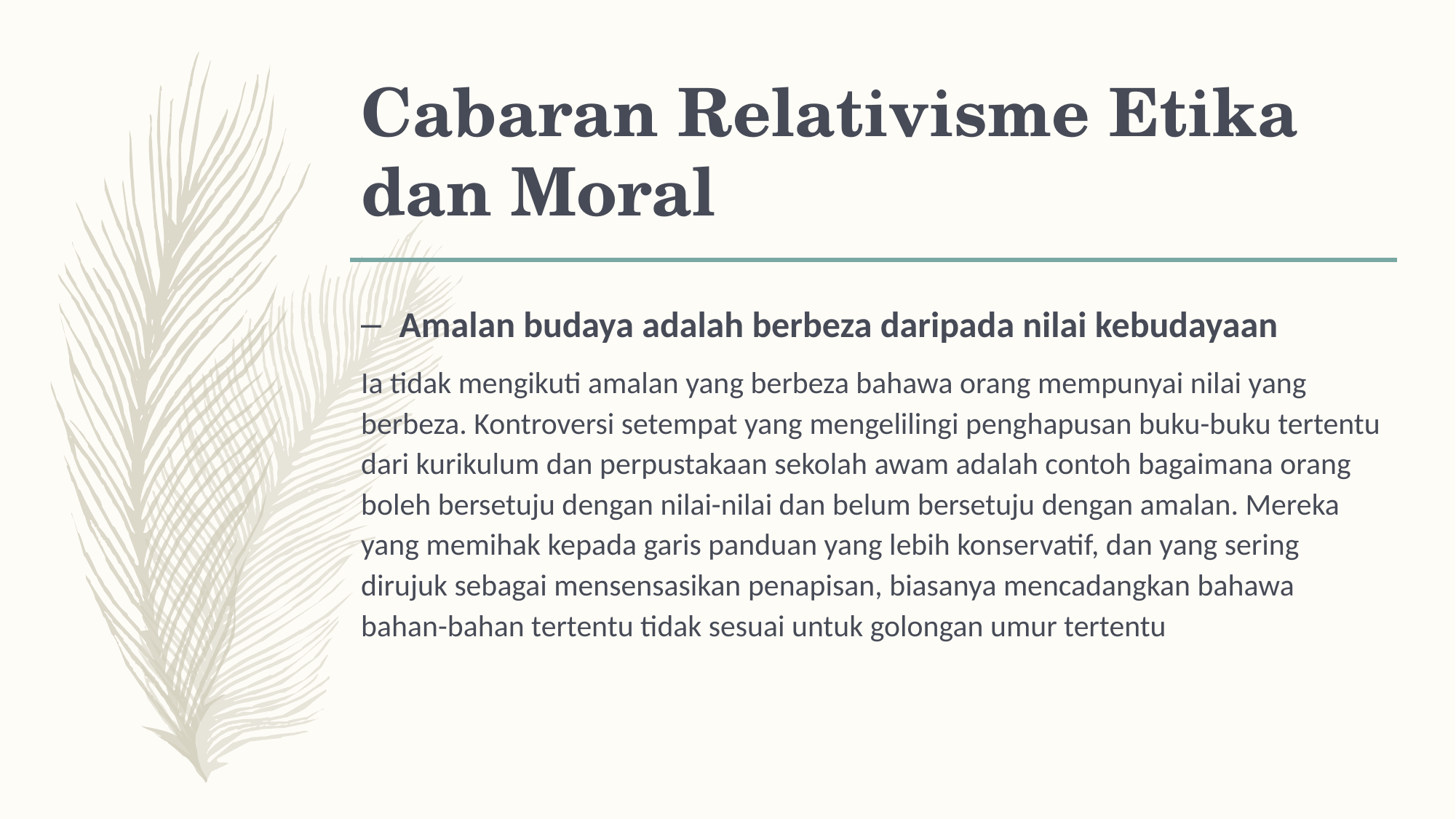

# Cabaran Relativisme Etika dan Moral
Amalan budaya adalah berbeza daripada nilai kebudayaan
Ia tidak mengikuti amalan yang berbeza bahawa orang mempunyai nilai yang berbeza. Kontroversi setempat yang mengelilingi penghapusan buku-buku tertentu dari kurikulum dan perpustakaan sekolah awam adalah contoh bagaimana orang boleh bersetuju dengan nilai-nilai dan belum bersetuju dengan amalan. Mereka yang memihak kepada garis panduan yang lebih konservatif, dan yang sering dirujuk sebagai mensensasikan penapisan, biasanya mencadangkan bahawa bahan-bahan tertentu tidak sesuai untuk golongan umur tertentu